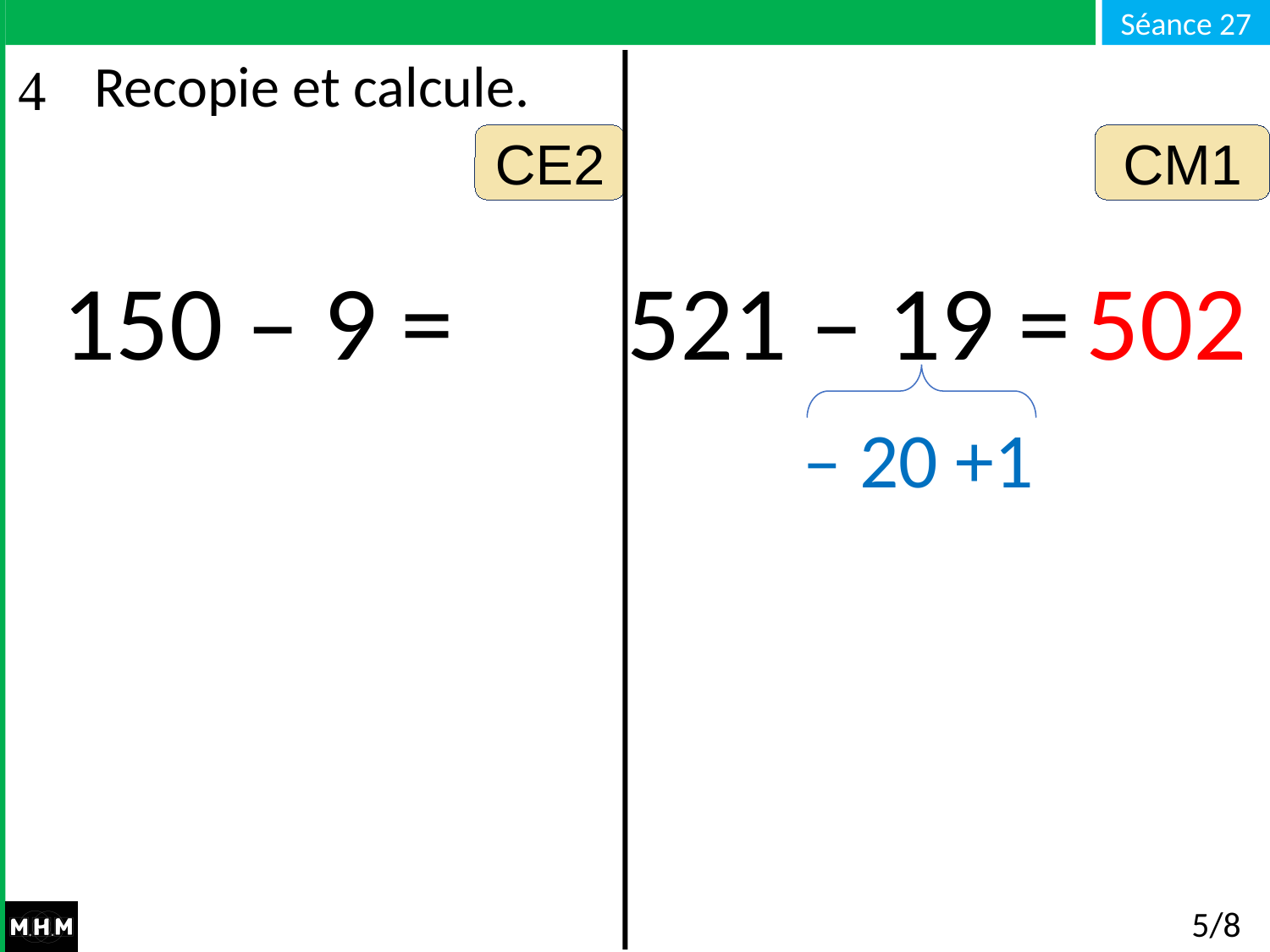

# Recopie et calcule.
CE2
CM1
150 – 9 =
521 – 19 =
502

– 20 +1
5/8